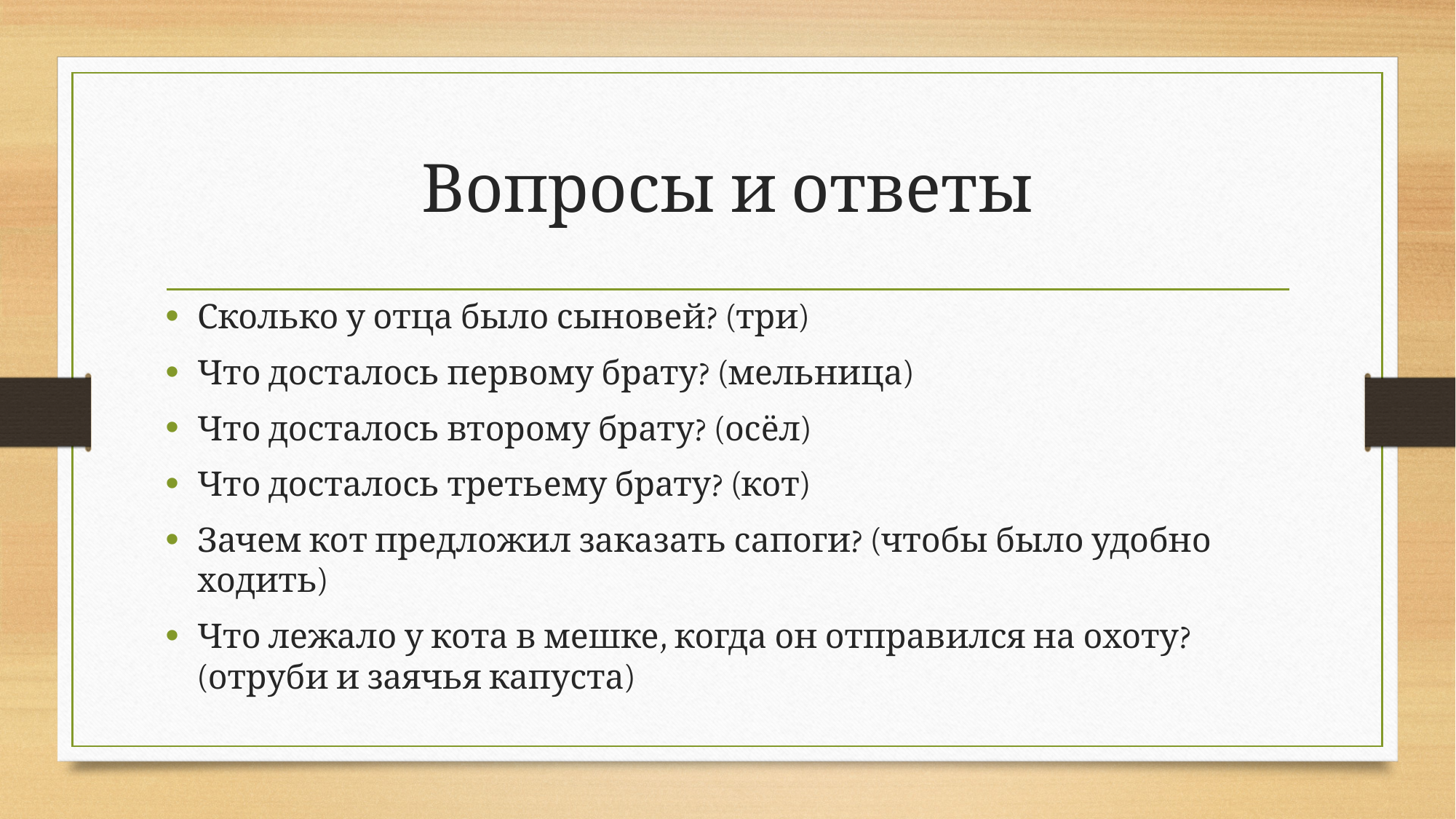

# Вопросы и ответы
Сколько у отца было сыновей? (три)
Что досталось первому брату? (мельница)
Что досталось второму брату? (осёл)
Что досталось третьему брату? (кот)
Зачем кот предложил заказать сапоги? (чтобы было удобно ходить)
Что лежало у кота в мешке, когда он отправился на охоту? (отруби и заячья капуста)